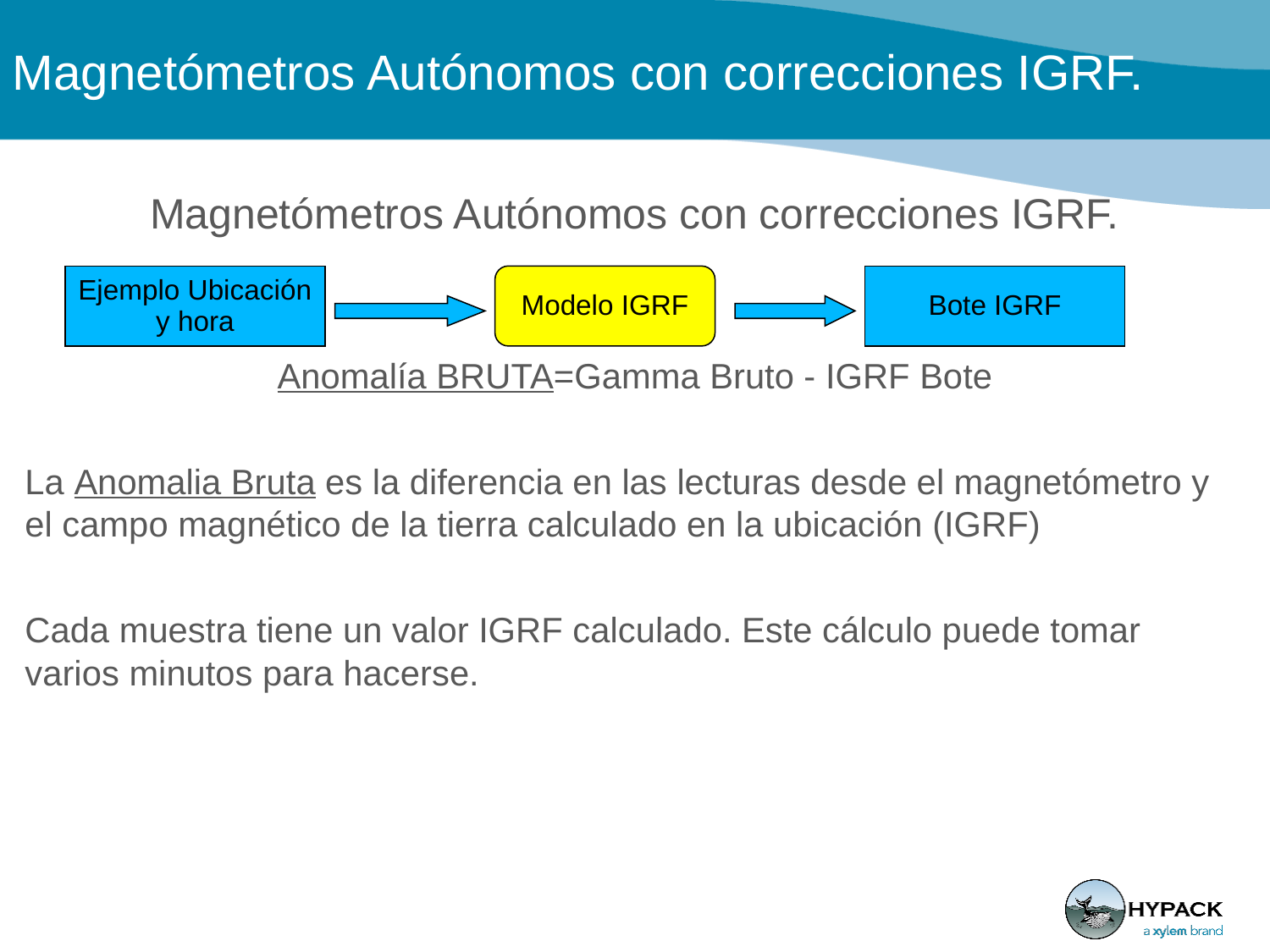

Magnetómetros Autónomos con correcciones IGRF.
Magnetómetros Autónomos con correcciones IGRF.

Anomalía BRUTA=Gamma Bruto - IGRF Bote

La Anomalia Bruta es la diferencia en las lecturas desde el magnetómetro y el campo magnético de la tierra calculado en la ubicación (IGRF)

Cada muestra tiene un valor IGRF calculado. Este cálculo puede tomar varios minutos para hacerse.
Ejemplo Ubicación
y hora
Modelo IGRF
Bote IGRF